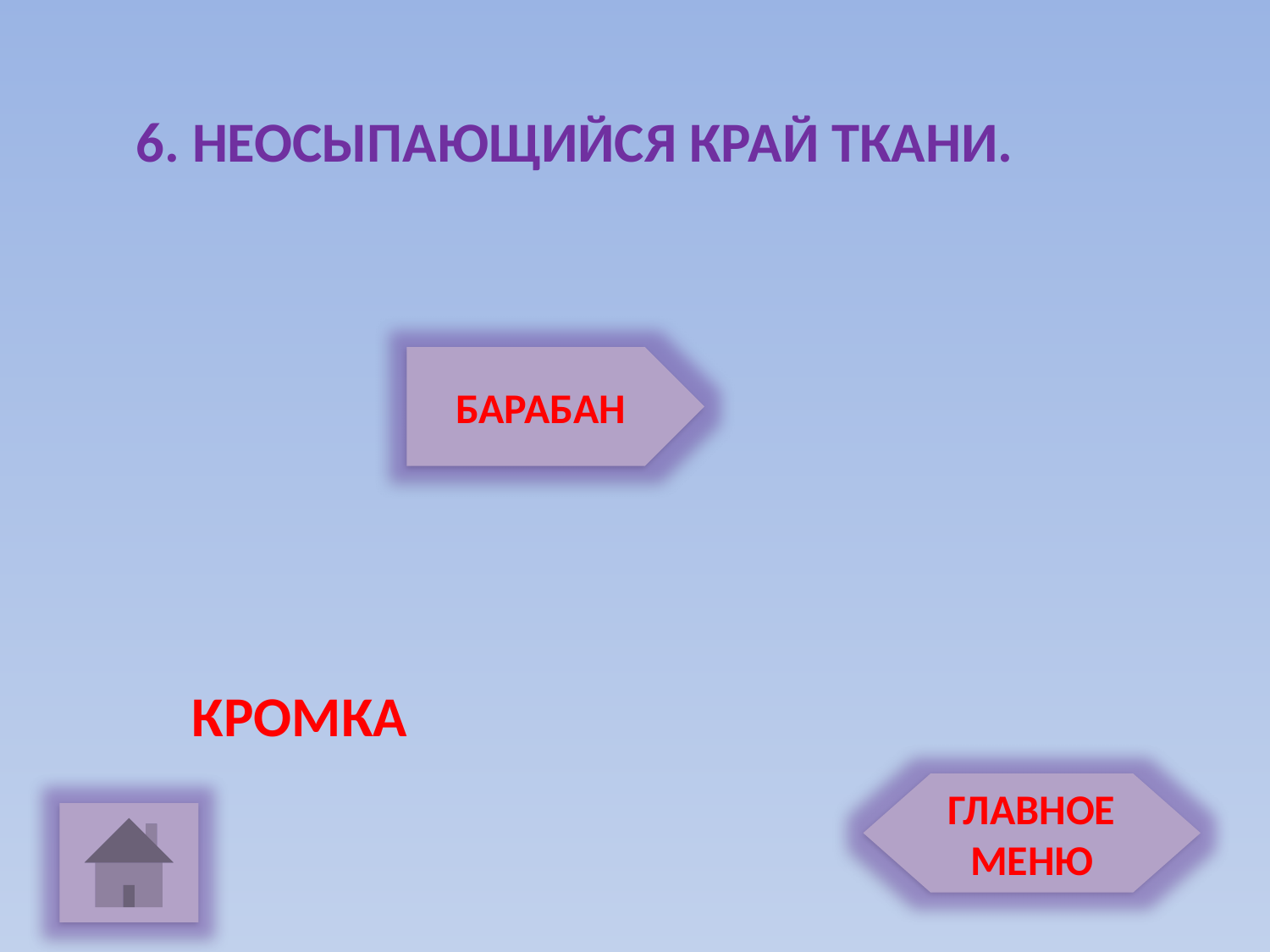

6. НЕОСЫПАЮЩИЙСЯ КРАЙ ТКАНИ.
БАРАБАН
КРОМКА
ГЛАВНОЕ МЕНЮ